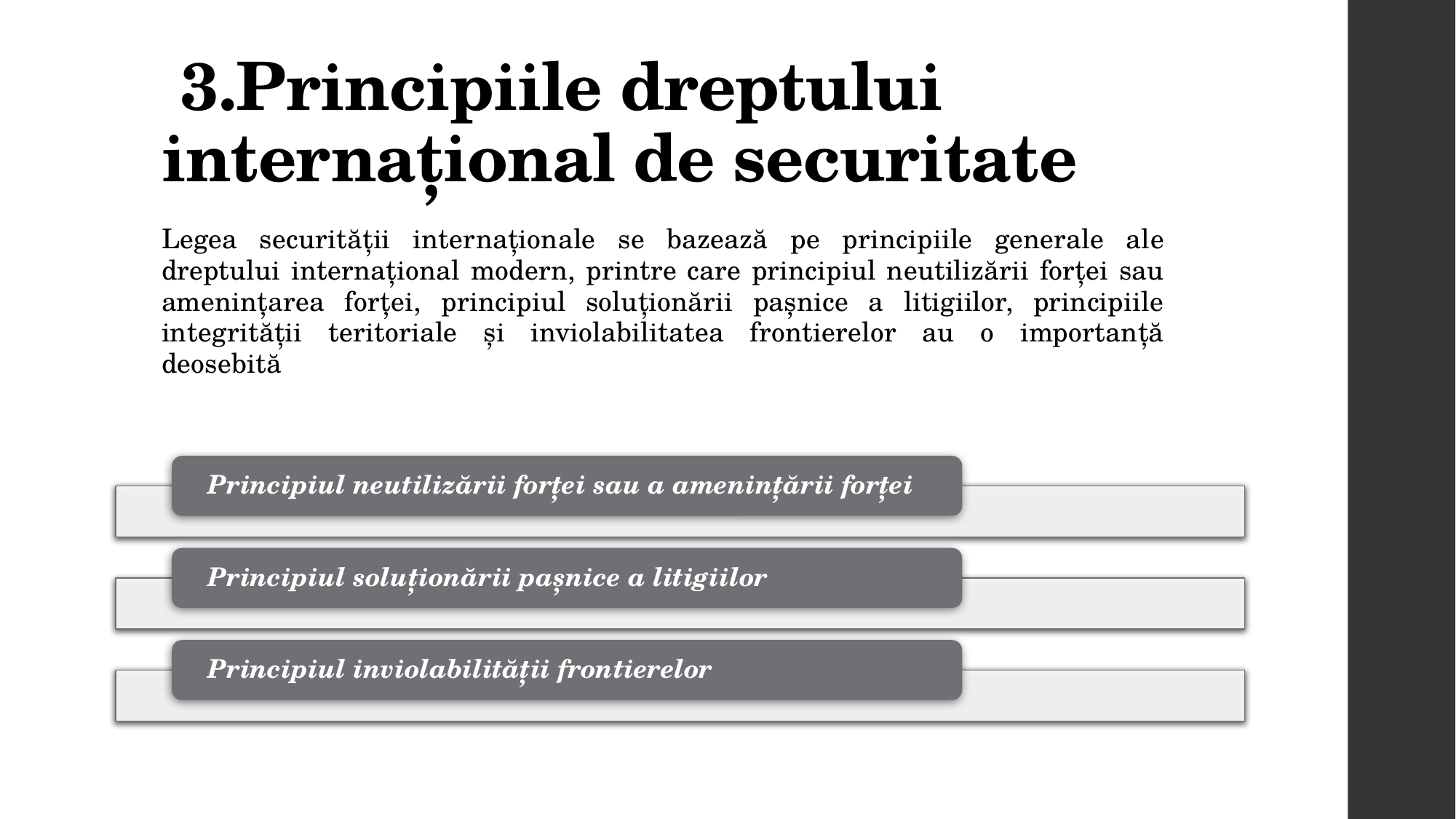

# 3.Principiile dreptului internațional de securitate
Legea securității internaționale se bazează pe principiile generale ale dreptului internațional modern, printre care principiul neutilizării forței sau amenințarea forței, principiul soluționării pașnice a litigiilor, principiile integrității teritoriale și inviolabilitatea frontierelor au o importanță deosebită
Principiul neutilizării forței sau a amenințării forței
Principiul soluționării pașnice a litigiilor
Principiul inviolabilității frontierelor